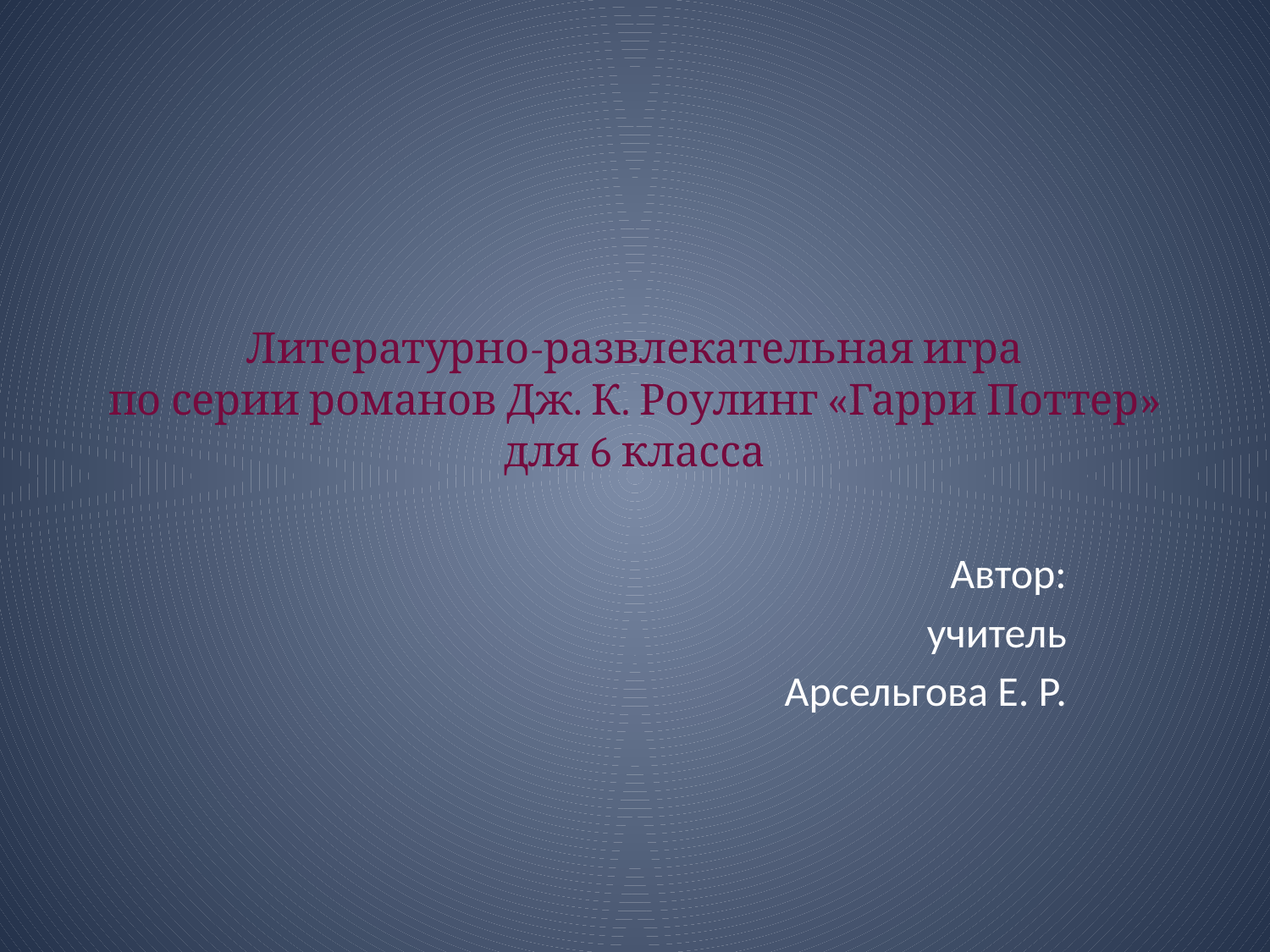

# Литературно-развлекательная игра по серии романов Дж. К. Роулинг «Гарри Поттер» для 6 класса
Автор:
   учитель
                  Арсельгова Е. Р.